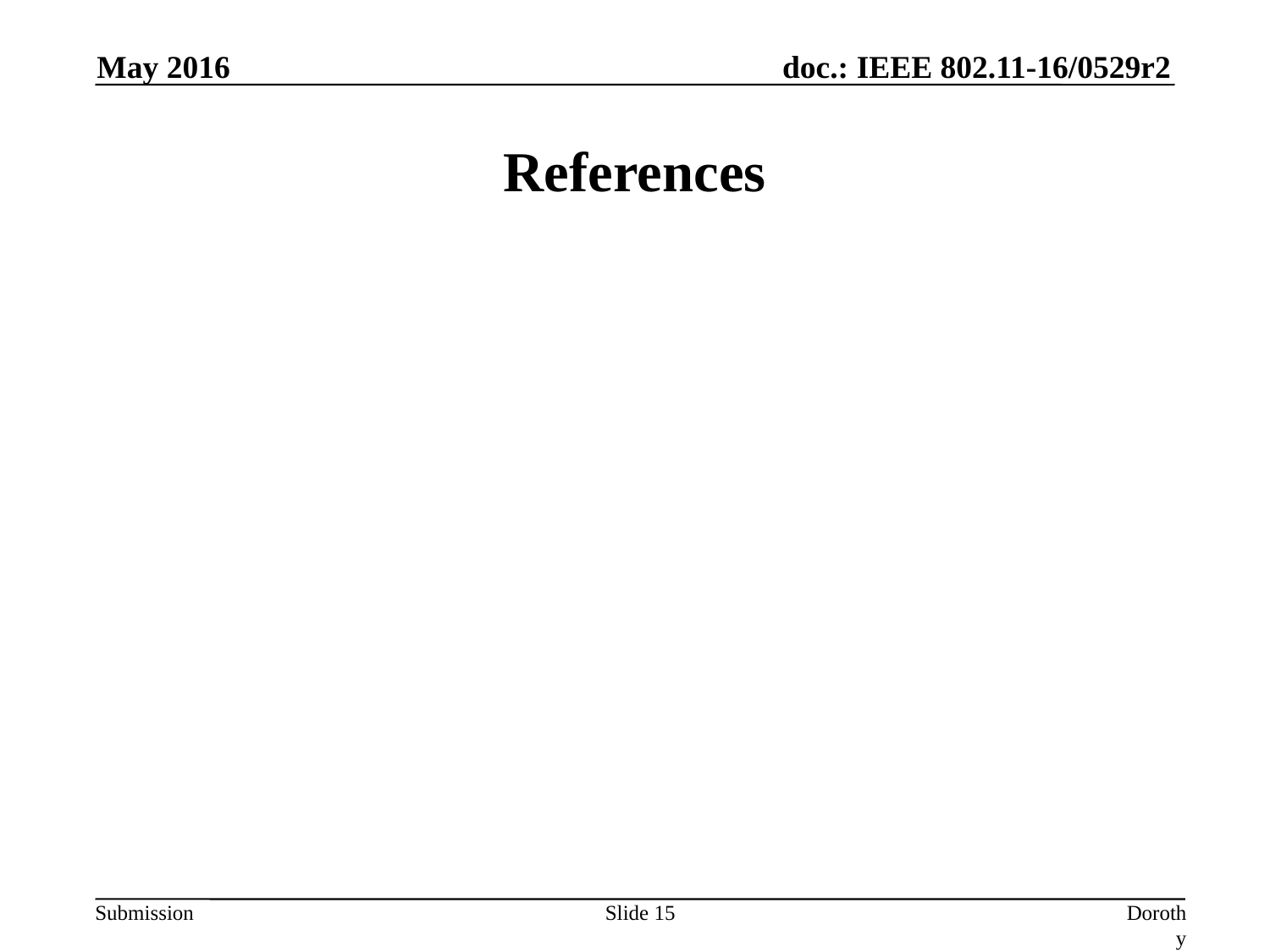

May 2016
# References

Slide 15
Dorothy Stanley (HP Enterprise)